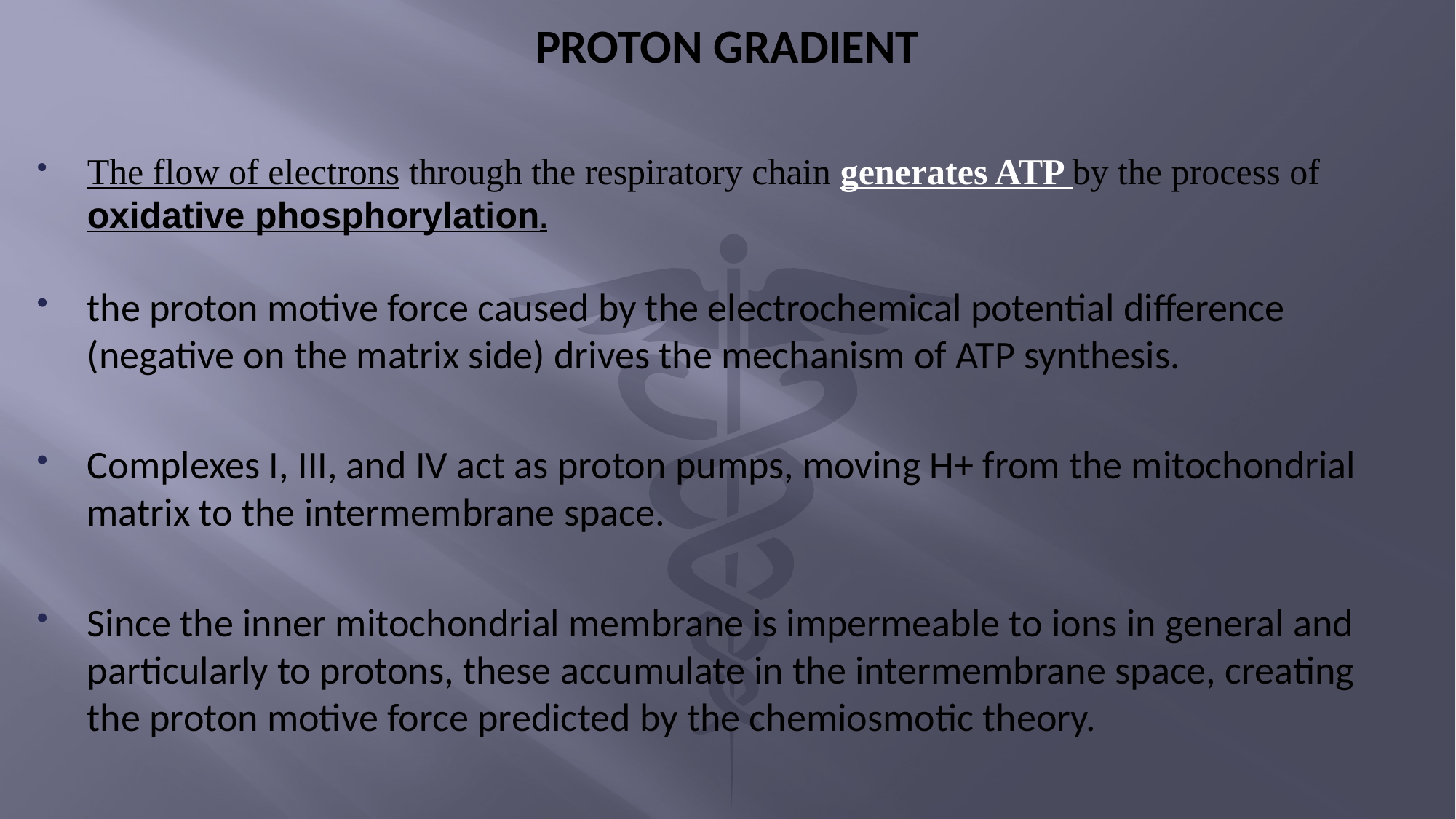

# PROTON GRADIENT

The flow of electrons through the respiratory chain generates ATP by the process of oxidative phosphorylation.

the proton motive force caused by the electrochemical potential difference (negative on the matrix side) drives the mechanism of ATP synthesis.

Complexes I, III, and IV act as proton pumps, moving H+ from the mitochondrial matrix to the intermembrane space.

Since the inner mitochondrial membrane is impermeable to ions in general and particularly to protons, these accumulate in the intermembrane space, creating the proton motive force predicted by the chemiosmotic theory.